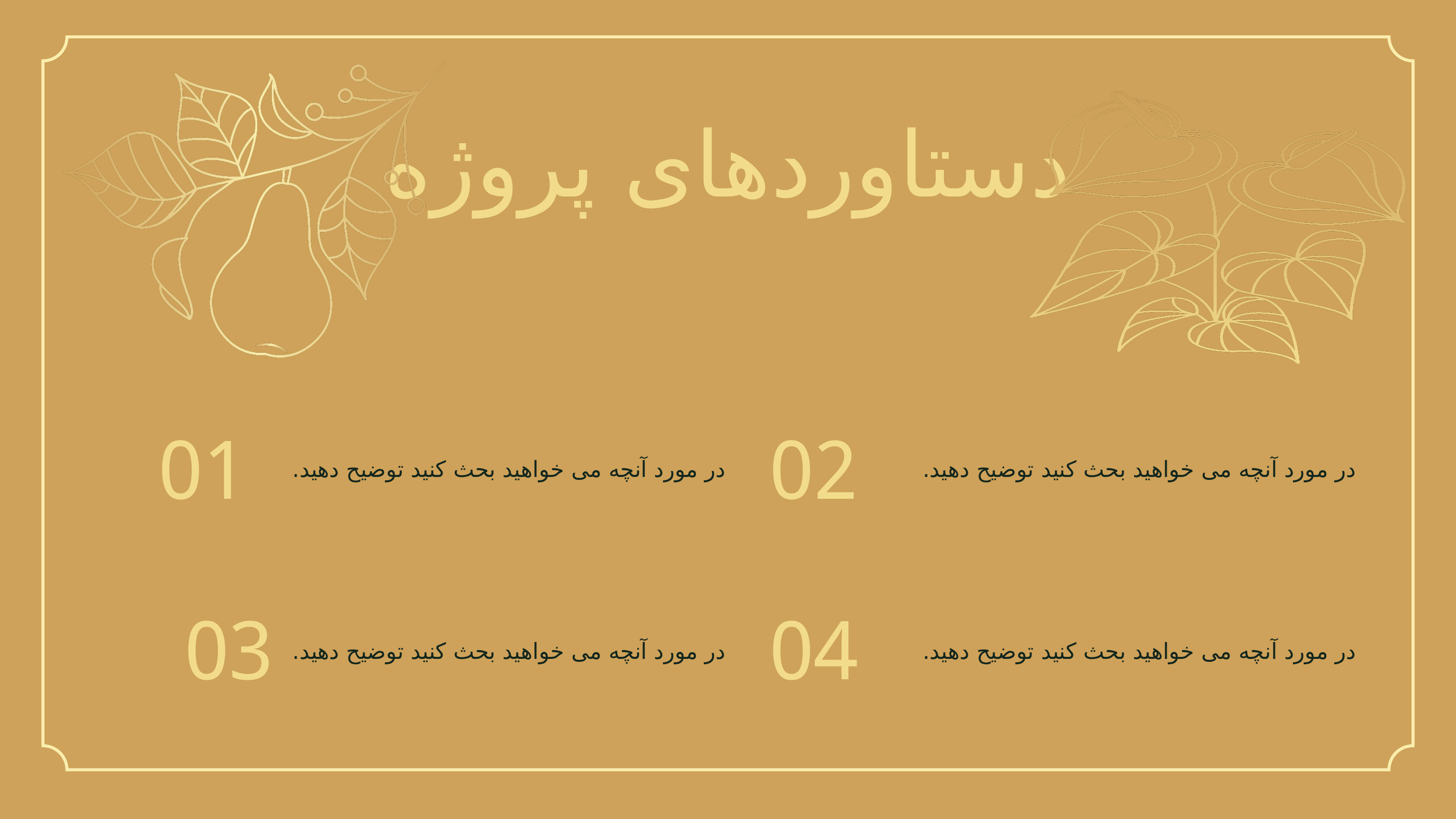

دستاوردهای پروژه
01
02
در مورد آنچه می خواهید بحث کنید توضیح دهید.
در مورد آنچه می خواهید بحث کنید توضیح دهید.
03
04
در مورد آنچه می خواهید بحث کنید توضیح دهید.
در مورد آنچه می خواهید بحث کنید توضیح دهید.